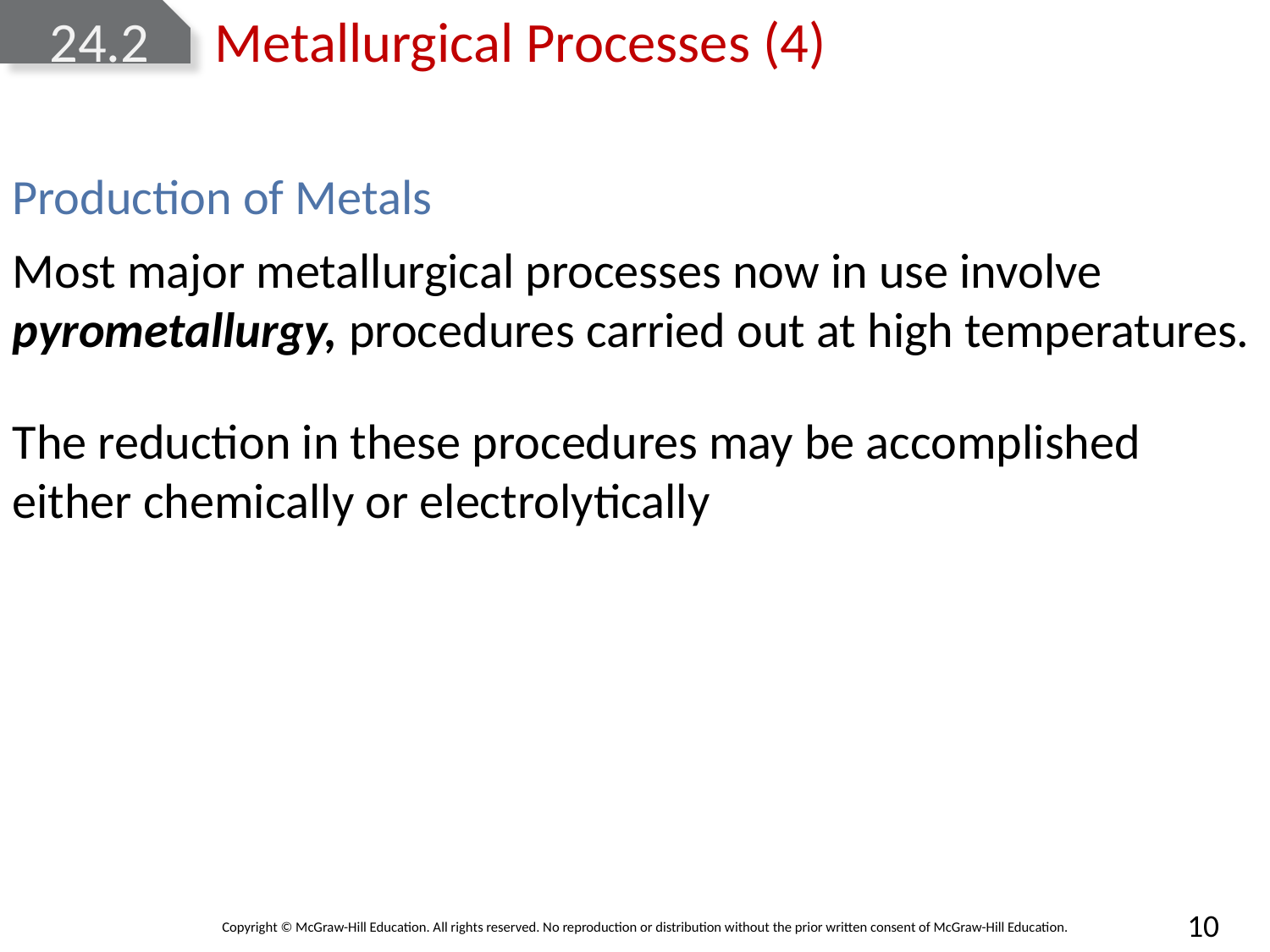

# 24.2 Metallurgical Processes (4)
Production of Metals
Most major metallurgical processes now in use involve pyrometallurgy, procedures carried out at high temperatures.
The reduction in these procedures may be accomplished either chemically or electrolytically